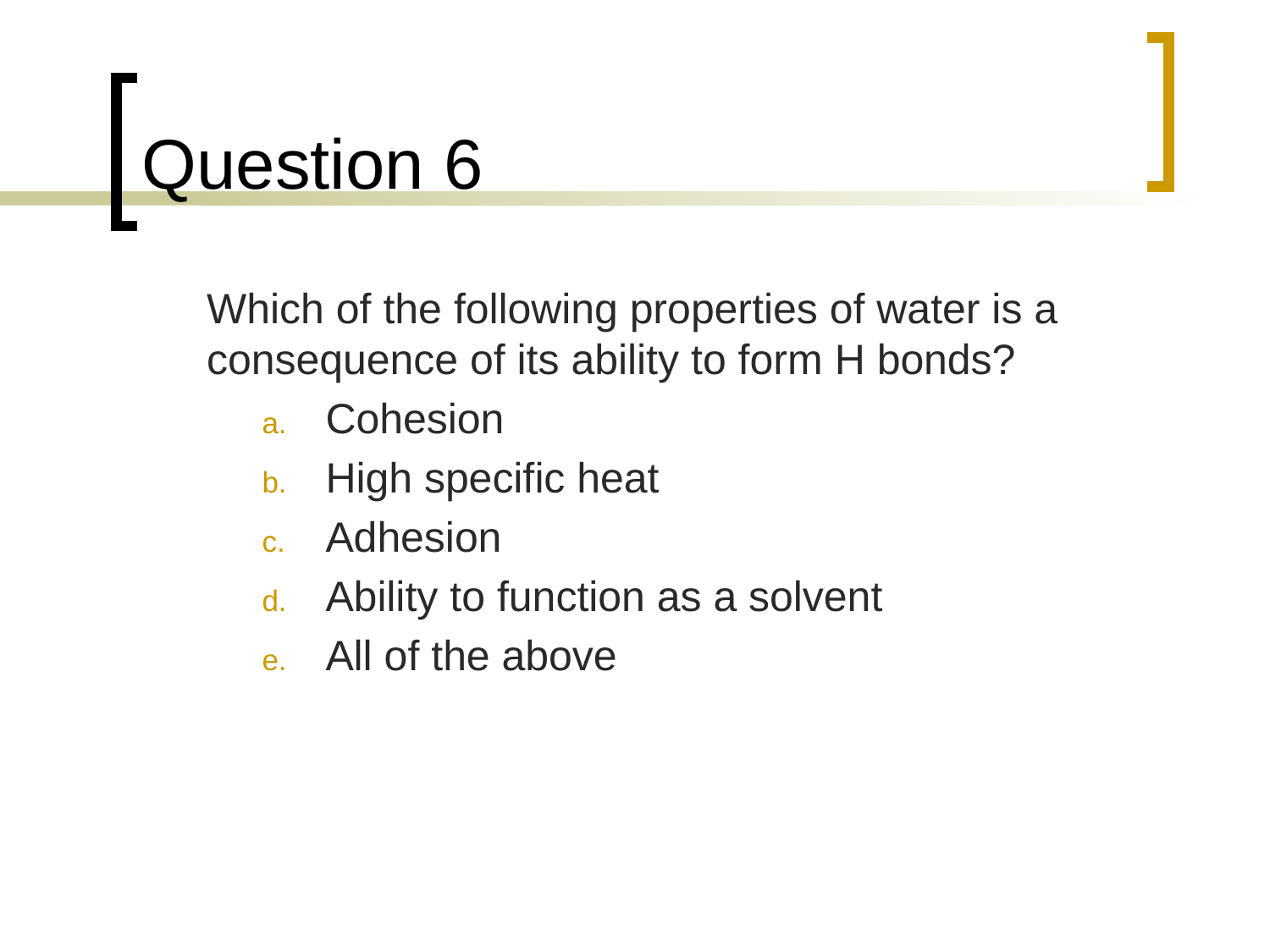

# Question 6
	Which of the following properties of water is a consequence of its ability to form H bonds?
Cohesion
High specific heat
Adhesion
Ability to function as a solvent
All of the above